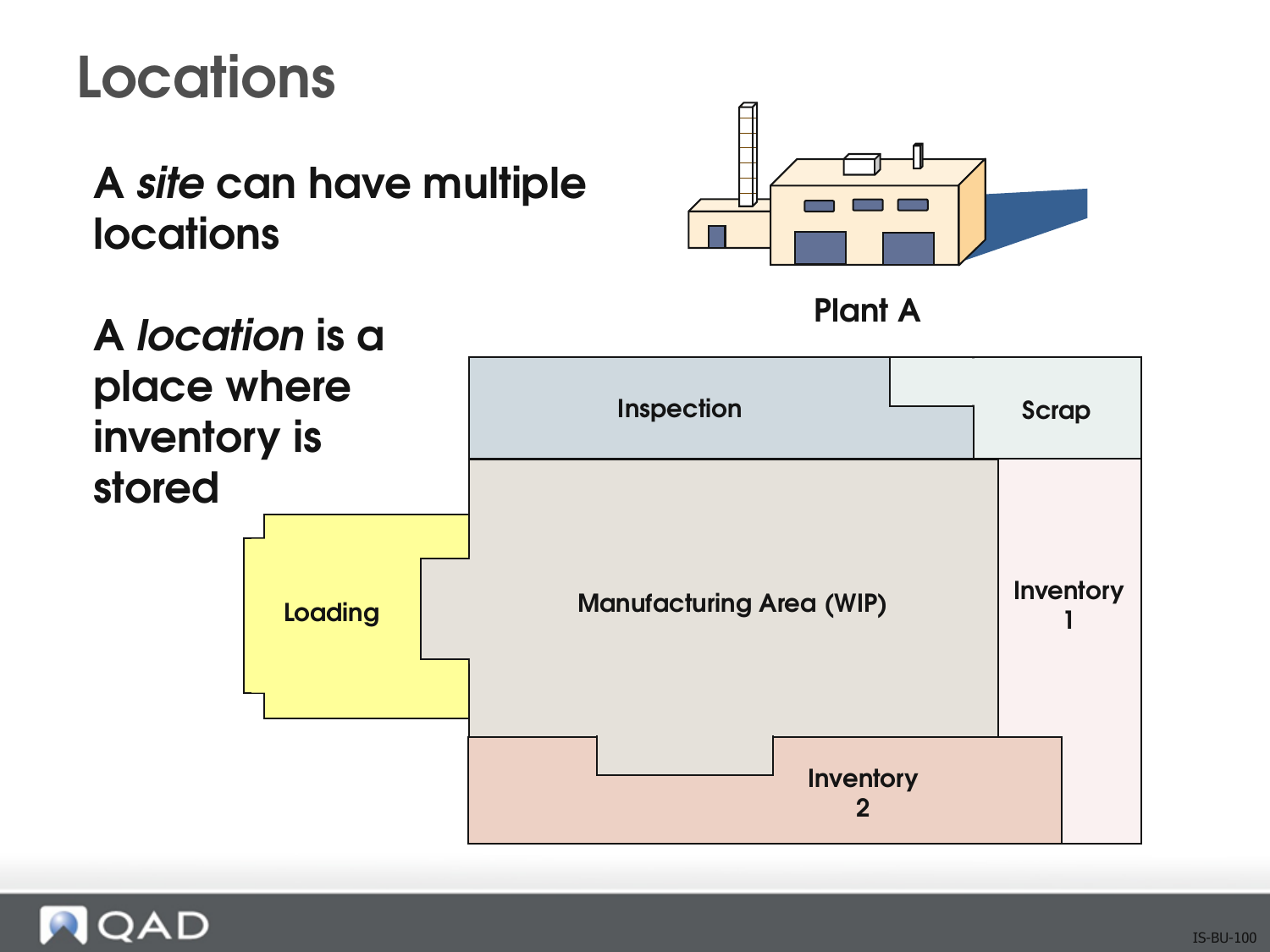

# Locations

Plant A
A site can have multiple
locations
A location is a
place where
inventory is
stored

Inspection

Scrap

Manufacturing Area (WIP)

Inventory
1
Loading

Inventory
2
IS-BU-100